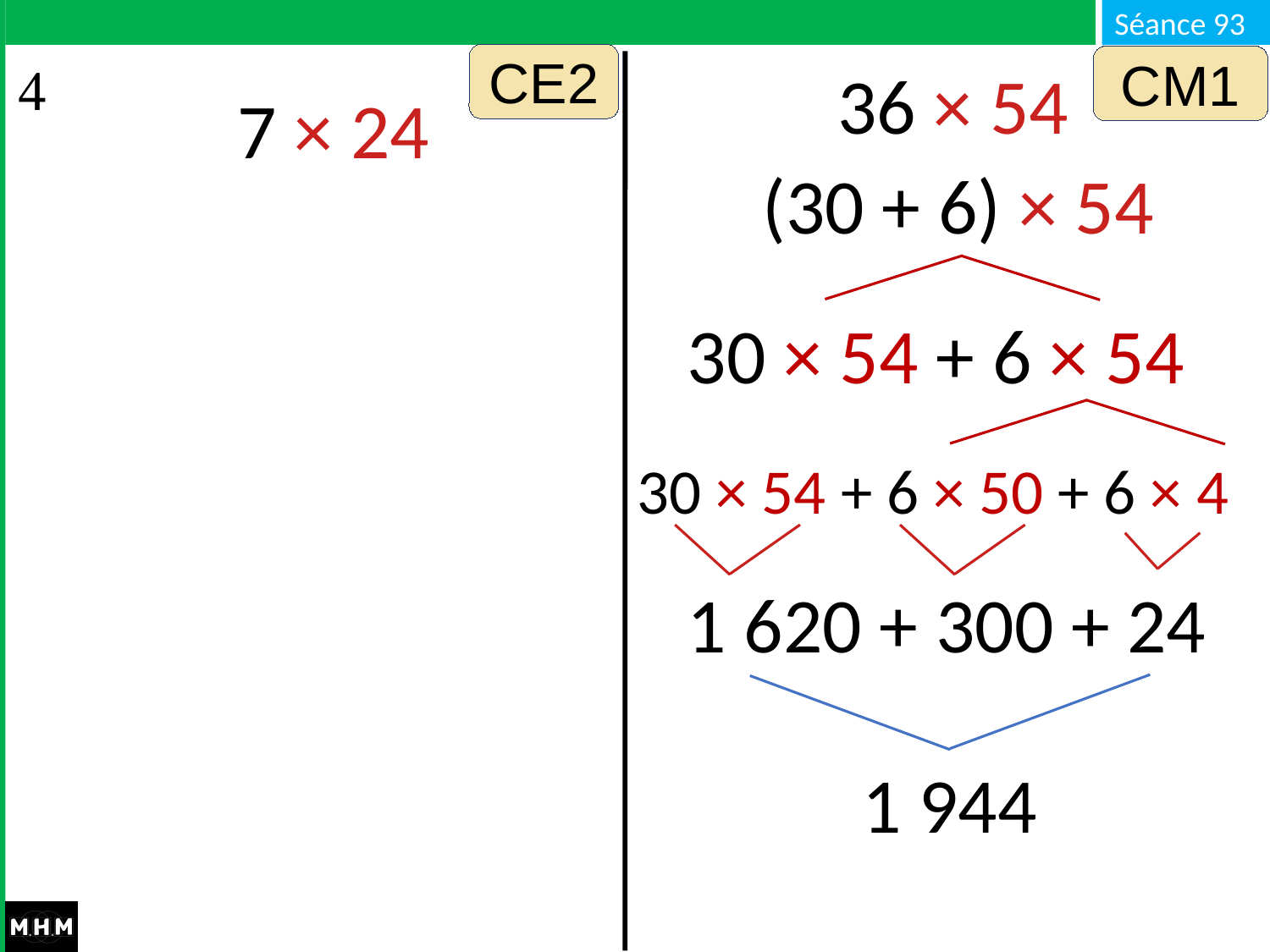

CE2
CM1
36 × 54

7 × 24
(30 + 6) × 54
30 × 54 + 6 × 54
30 × 54 + 6 × 50 + 6 × 4
1 620 + 300 + 24
1 944